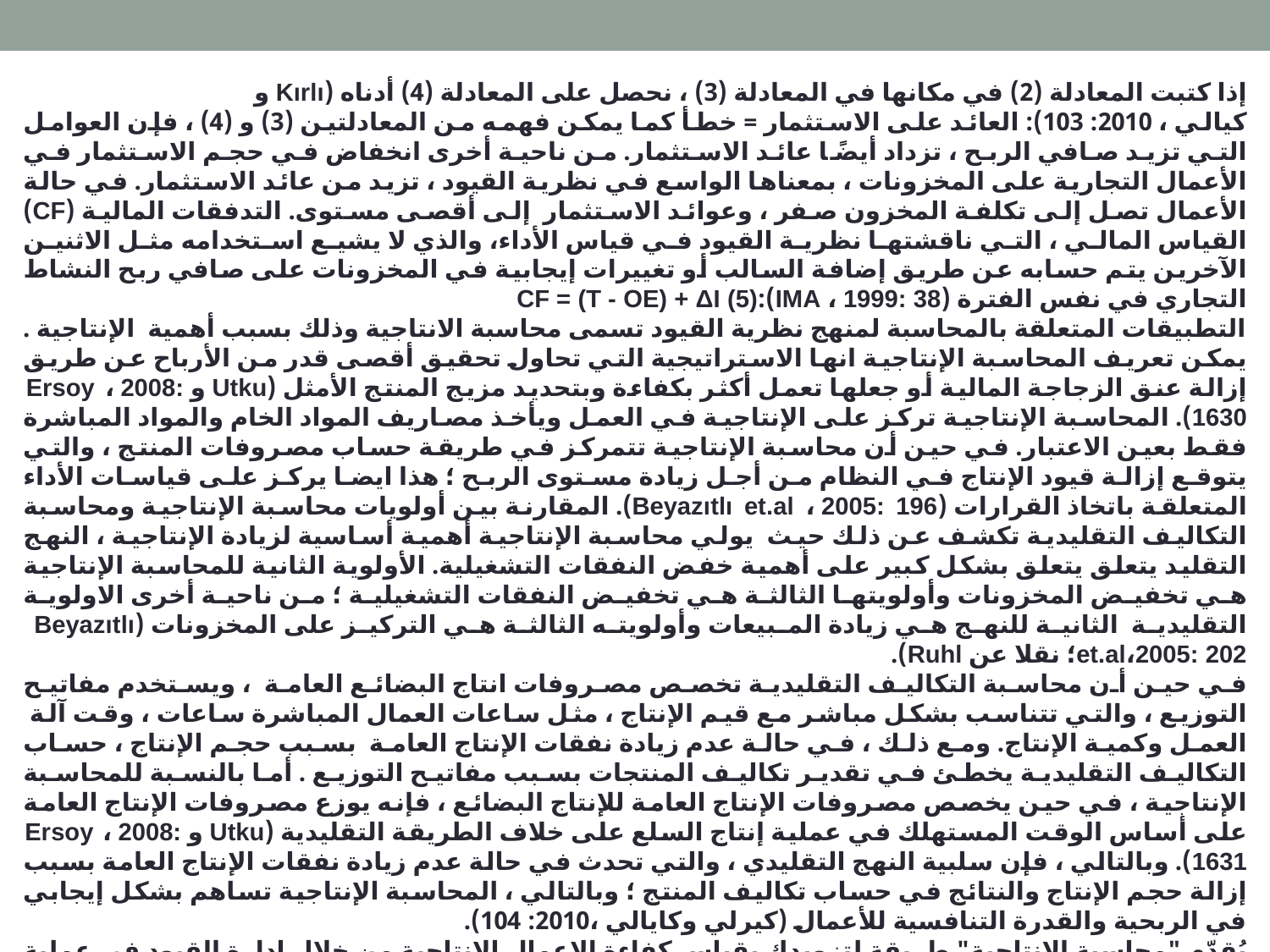

إذا كتبت المعادلة (2) في مكانها في المعادلة (3) ، نحصل على المعادلة (4) أدناه (Kırlı و
كيالي ، 2010: 103): العائد على الاستثمار = خطأ كما يمكن فهمه من المعادلتين (3) و (4) ، فإن العوامل التي تزيد صافي الربح ، تزداد أيضًا عائد الاستثمار. من ناحية أخرى انخفاض في حجم الاستثمار في الأعمال التجارية على المخزونات ، بمعناها الواسع في نظرية القيود ، تزيد من عائد الاستثمار. في حالة الأعمال تصل إلى تكلفة المخزون صفر ، وعوائد الاستثمار  إلى أقصى مستوى. التدفقات المالية (CF) القياس المالي ، التي ناقشتها نظرية القيود في قياس الأداء، والذي لا يشيع استخدامه مثل الاثنين الآخرين يتم حسابه عن طريق إضافة السالب أو تغييرات إيجابية في المخزونات على صافي ربح النشاط التجاري في نفس الفترة (IMA ، 1999: 38):CF = (T - OE) + ΔI (5)
التطبيقات المتعلقة بالمحاسبة لمنهج نظرية القيود تسمى محاسبة الانتاجية وذلك بسبب أهمية  الإنتاجية . يمكن تعريف المحاسبة الإنتاجية انها الاستراتيجية التي تحاول تحقيق أقصى قدر من الأرباح عن طريق إزالة عنق الزجاجة المالية أو جعلها تعمل أكثر بكفاءة وبتحديد مزيج المنتج الأمثل (Utku و Ersoy ، 2008: 1630). المحاسبة الإنتاجية تركز على الإنتاجية في العمل ويأخذ مصاريف المواد الخام والمواد المباشرة فقط بعين الاعتبار. في حين أن محاسبة الإنتاجية تتمركز في طريقة حساب مصروفات المنتج ، والتي يتوقع إزالة قيود الإنتاج في النظام من أجل زيادة مستوى الربح ؛ هذا ايضا يركز على قياسات الأداء المتعلقة باتخاذ القرارات (Beyazıtlı et.al ، 2005: 196). المقارنة بين أولويات محاسبة الإنتاجية ومحاسبة التكاليف التقليدية تكشف عن ذلك حيث  يولي محاسبة الإنتاجية أهمية أساسية لزيادة الإنتاجية ، النهج التقليد يتعلق يتعلق بشكل كبير على أهمية خفض النفقات التشغيلية. الأولوية الثانية للمحاسبة الإنتاجية هي تخفيض المخزونات وأولويتها الثالثة هي تخفيض النفقات التشغيلية ؛ من ناحية أخرى الاولوية التقليدية  الثانية للنهج هي زيادة المبيعات وأولويته الثالثة هي التركيز على المخزونات (Beyazıtlı et.al،2005: 202؛ نقلا عن Ruhl).
في حين أن محاسبة التكاليف التقليدية تخصص مصروفات انتاج البضائع العامة  ، ويستخدم مفاتيح التوزيع ، والتي تتناسب بشكل مباشر مع قيم الإنتاج ، مثل ساعات العمال المباشرة ساعات ، وقت آلة  العمل وكمية الإنتاج. ومع ذلك ، في حالة عدم زيادة نفقات الإنتاج العامة  بسبب حجم الإنتاج ، حساب التكاليف التقليدية يخطئ في تقدير تكاليف المنتجات بسبب مفاتيح التوزيع . أما بالنسبة للمحاسبة الإنتاجية ، في حين يخصص مصروفات الإنتاج العامة للإنتاج البضائع ، فإنه يوزع مصروفات الإنتاج العامة على أساس الوقت المستهلك في عملية إنتاج السلع على خلاف الطريقة التقليدية (Utku و Ersoy ، 2008: 1631). وبالتالي ، فإن سلبية النهج التقليدي ، والتي تحدث في حالة عدم زيادة نفقات الإنتاج العامة بسبب إزالة حجم الإنتاج والنتائج في حساب تكاليف المنتج ؛ وبالتالي ، المحاسبة الإنتاجية تساهم بشكل إيجابي في الربحية والقدرة التنافسية للأعمال (كيرلي وكايالي ،2010: 104).
يُقدّم "محاسبة الإنتاجية" طريقة لتزويدك بقياس كفاءة الاعمال الإنتاجية من خلال إدارة القيود في عملية الإنتاج بطريقة جيدة (Atmaca و Terzi ،2007: 293). تستفيد محاسبة الإنتاجية من القياسات التالية في قياس الكفاءة  الإنتاجية (ريكتس ، 2008: 56):
Productivity (PR): PR = Error!)
Inventory Turns (IT): I T = Error!
يتم حساب الإنتاجية (PR) بقسمة الإنتاجية على المصروفات التشغيلية (OE) ؛ المخزون يتم حساب الدورات (IT) من خلال تقسيم الإنتاجية (T) إلى قوائم الجرد. الزيادة في هذين القياسات يتم تعريفها على أنها الزيادة في كفاءة الإنتاجية (IMA ، 1999: 38). حسب الإنتاجية ، في حين أن القرار الأمثل أو القرار الأفضل عند مقارنته بالقرار السابق يزيد من الإنتاجية (T) ،يقلل من المخزونات (I) والمصاريف التشغيلية (OE) ويزيد من صافي الربح (NP) ، إيرادات الدخل (ROI) ، والإنتاجية (PR) ، وقوائم الجرد (IT) (Ricketts ، 2008: 56).